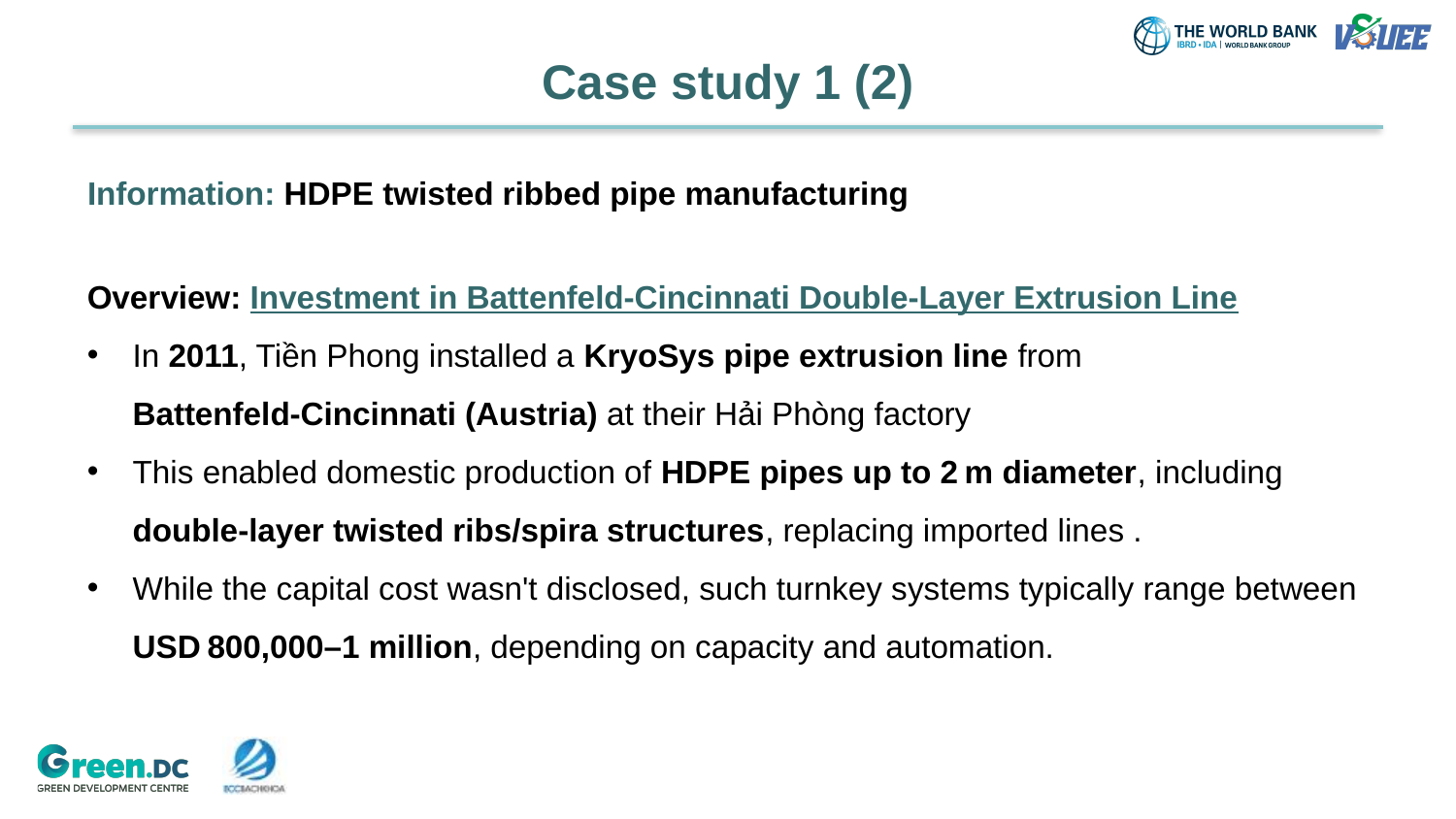

Case study 1 (2)
# Information: HDPE twisted ribbed pipe manufacturing
Overview: Investment in Battenfeld‑Cincinnati Double-Layer Extrusion Line
In 2011, Tiền Phong installed a KryoSys pipe extrusion line from Battenfeld‑Cincinnati (Austria) at their Hải Phòng factory
This enabled domestic production of HDPE pipes up to 2 m diameter, including double-layer twisted ribs/spira structures, replacing imported lines .
While the capital cost wasn't disclosed, such turnkey systems typically range between USD 800,000–1 million, depending on capacity and automation.